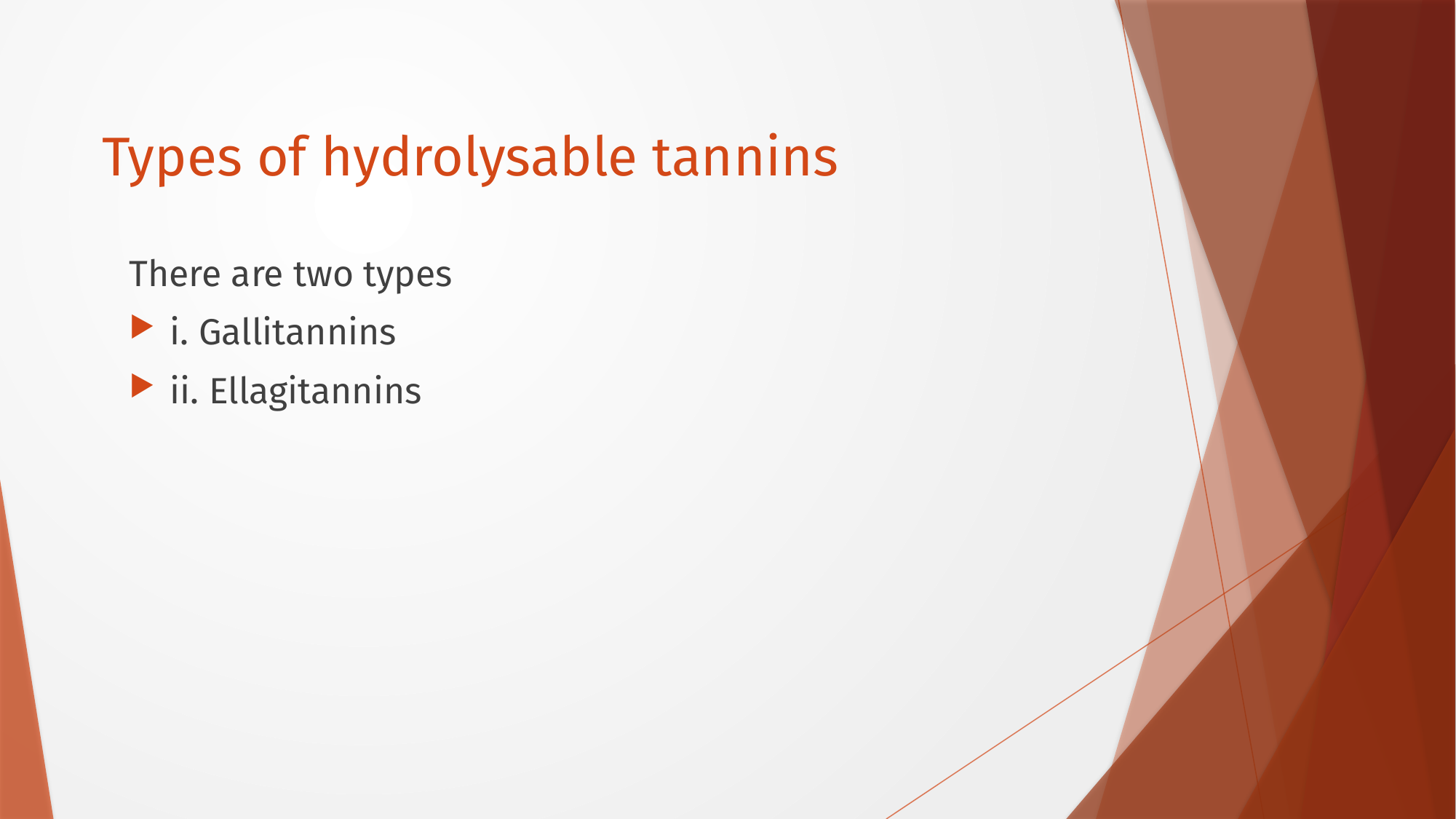

# Types of hydrolysable tannins
There are two types
i. Gallitannins
ii. Ellagitannins